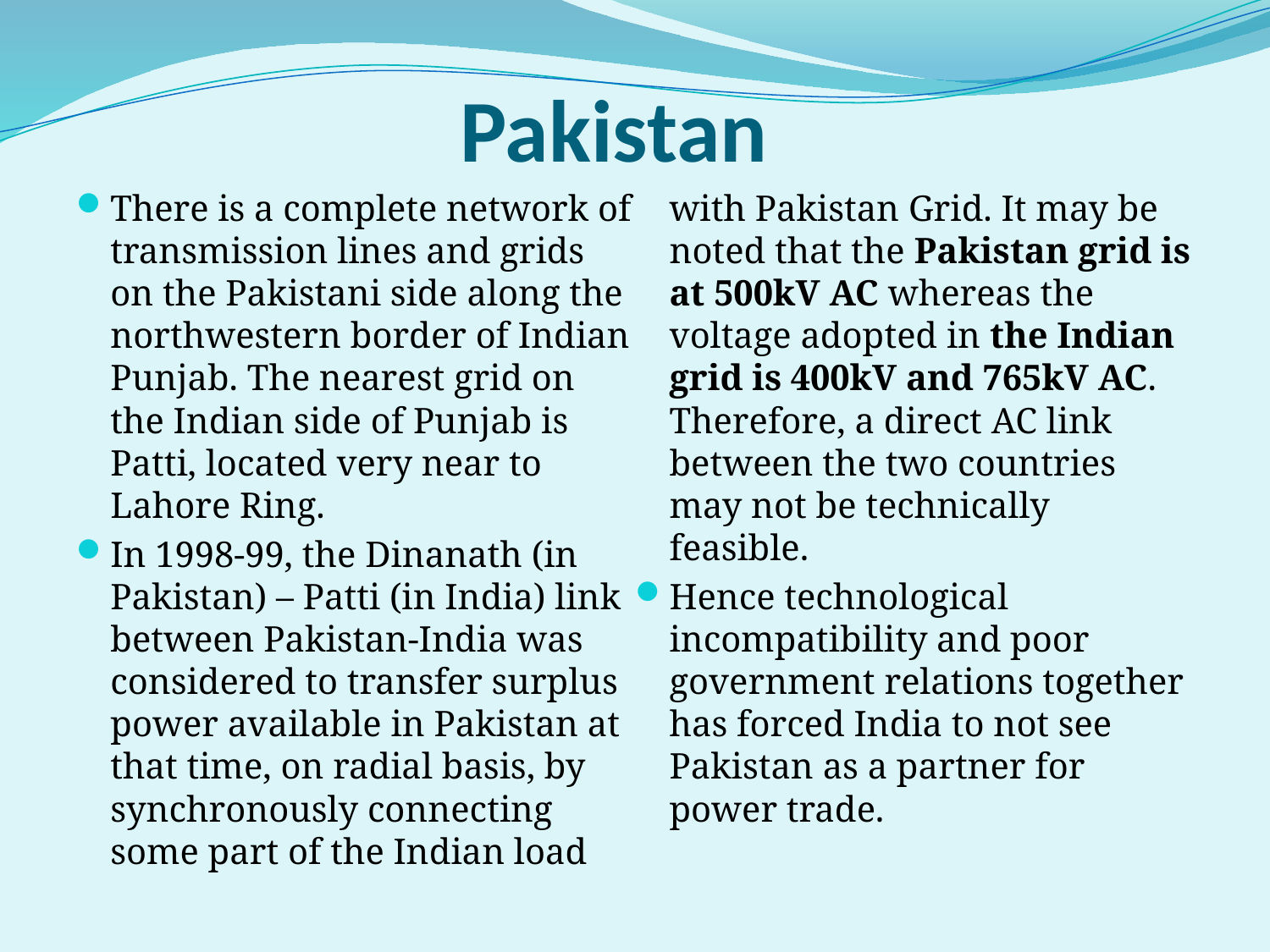

# Pakistan
There is a complete network of transmission lines and grids on the Pakistani side along the northwestern border of Indian Punjab. The nearest grid on the Indian side of Punjab is Patti, located very near to Lahore Ring.
In 1998-99, the Dinanath (in Pakistan) – Patti (in India) link between Pakistan-India was considered to transfer surplus power available in Pakistan at that time, on radial basis, by synchronously connecting some part of the Indian load with Pakistan Grid. It may be noted that the Pakistan grid is at 500kV AC whereas the voltage adopted in the Indian grid is 400kV and 765kV AC. Therefore, a direct AC link between the two countries may not be technically feasible.
Hence technological incompatibility and poor government relations together has forced India to not see Pakistan as a partner for power trade.